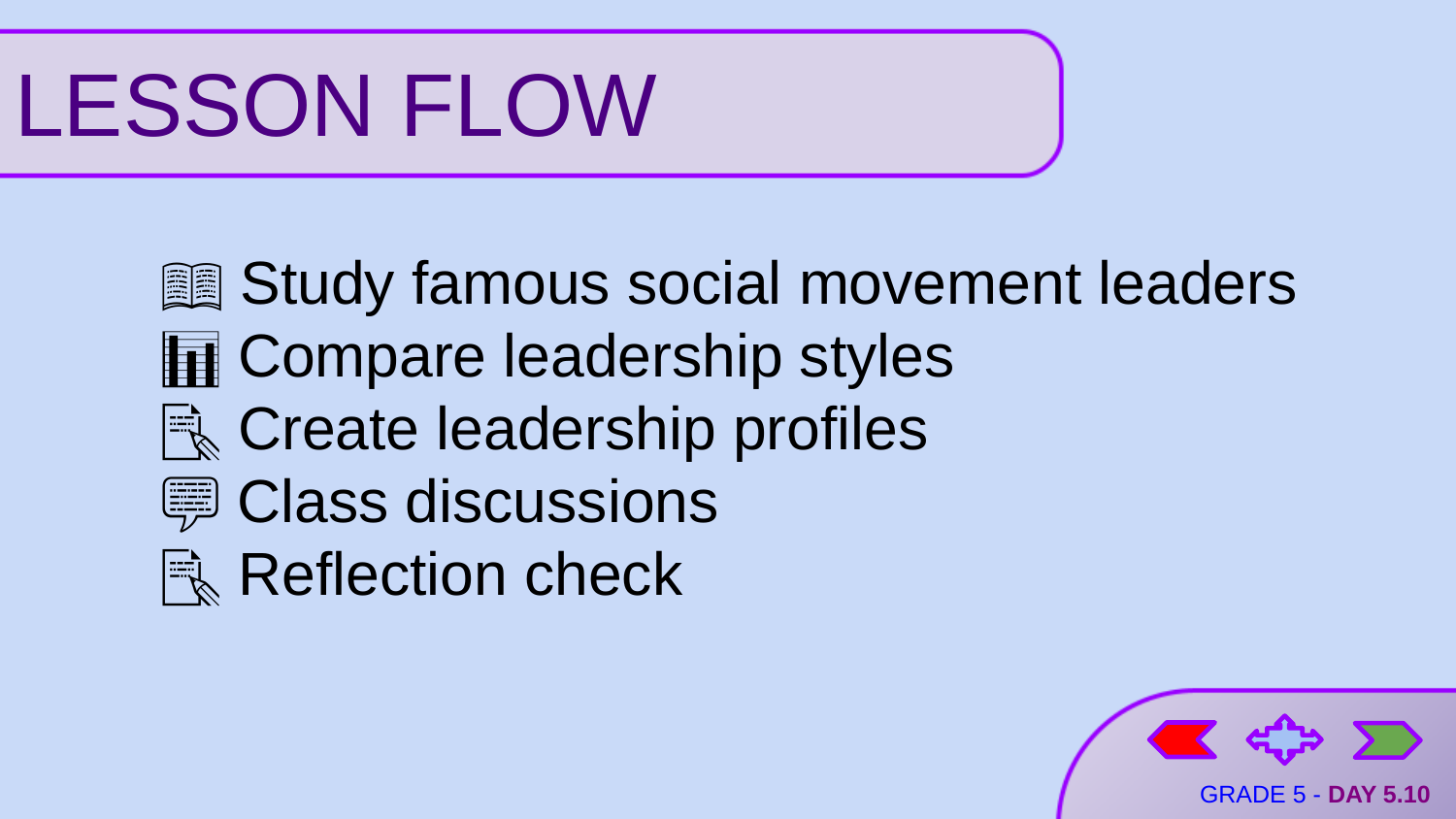

# LESSON FLOW

📖 Study famous social movement leaders
📊 Compare leadership styles
📝 Create leadership profiles
💬 Class discussions
📝 Reflection check

GRADE 5 - DAY 5.10